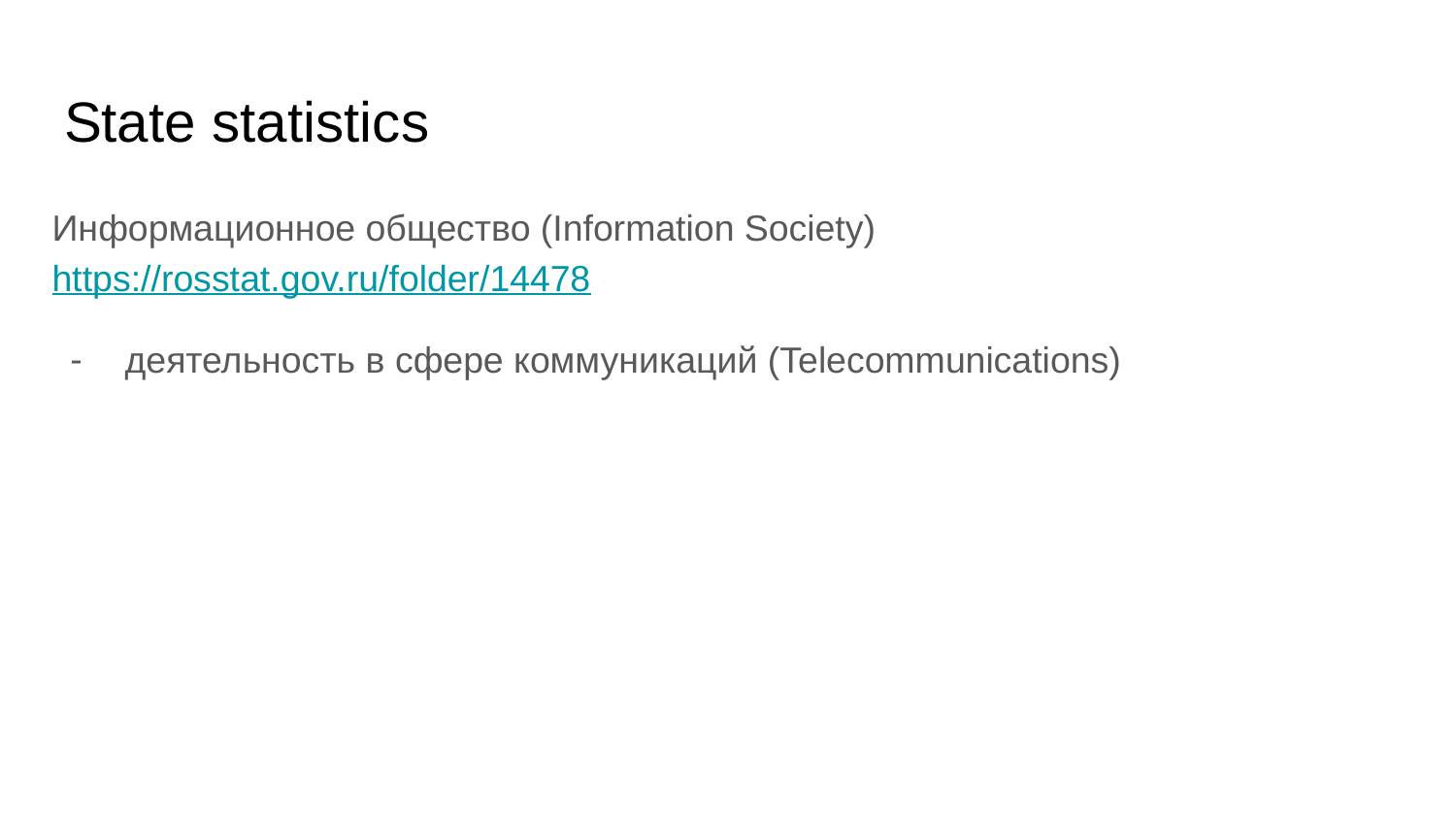

# State statistics
Информационное общество (Information Society)
https://rosstat.gov.ru/folder/14478
деятельность в сфере коммуникаций (Telecommunications)